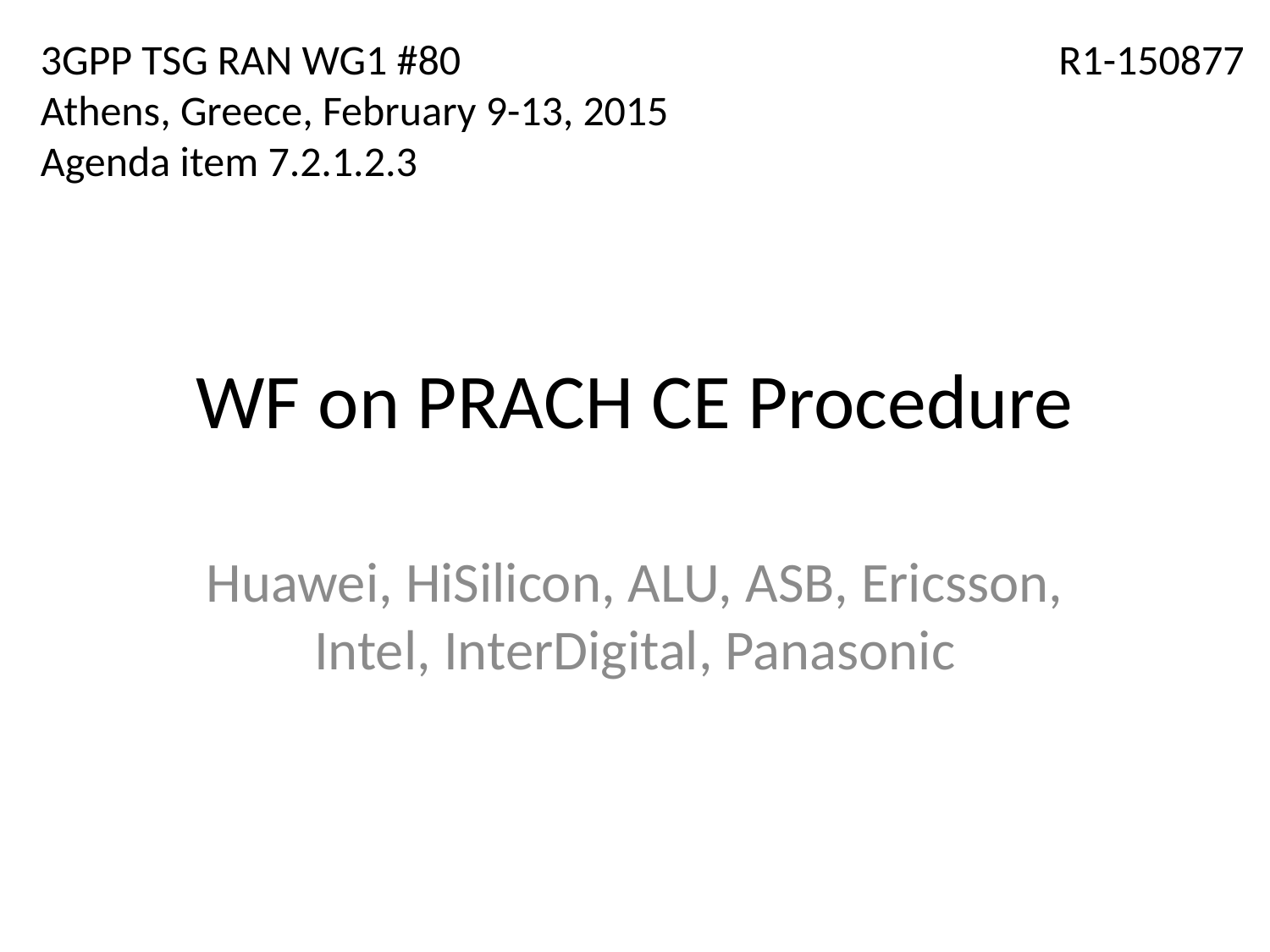

3GPP TSG RAN WG1 #80
Athens, Greece, February 9-13, 2015
Agenda item 7.2.1.2.3
R1-150877
# WF on PRACH CE Procedure
Huawei, HiSilicon, ALU, ASB, Ericsson, Intel, InterDigital, Panasonic